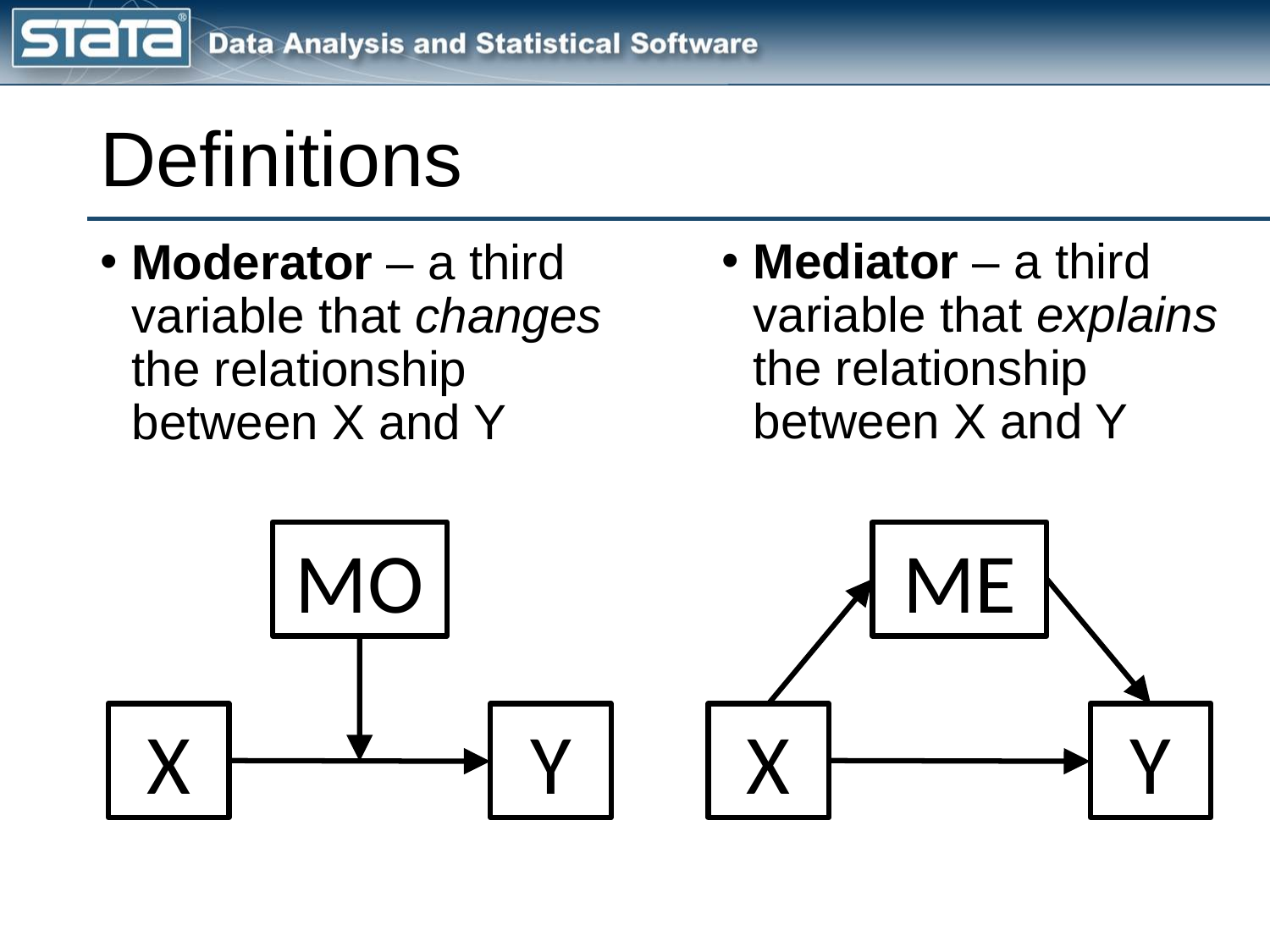

# Definitions
Mediator – a third variable that explains the relationship between X and Y

Moderator – a third variable that changes the relationship between X and Y

MO
ME
Y
Y
X
X